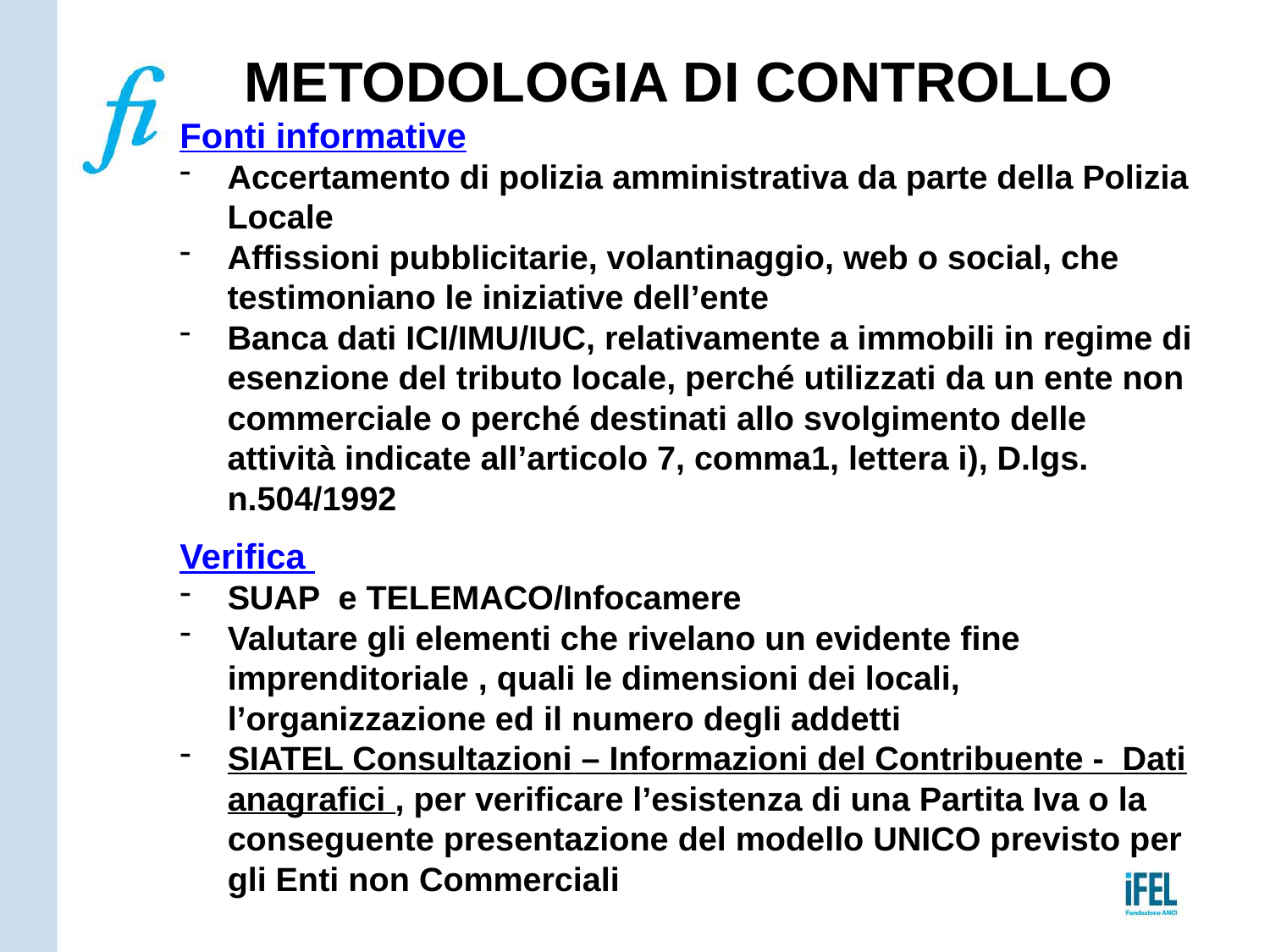

METODOLOGIA DI CONTROLLO
Fonti informative
Accertamento di polizia amministrativa da parte della Polizia Locale
Affissioni pubblicitarie, volantinaggio, web o social, che testimoniano le iniziative dell’ente
Banca dati ICI/IMU/IUC, relativamente a immobili in regime di esenzione del tributo locale, perché utilizzati da un ente non commerciale o perché destinati allo svolgimento delle attività indicate all’articolo 7, comma1, lettera i), D.lgs. n.504/1992

Verifica
SUAP  e TELEMACO/Infocamere
Valutare gli elementi che rivelano un evidente fine imprenditoriale , quali le dimensioni dei locali, l’organizzazione ed il numero degli addetti
SIATEL Consultazioni – Informazioni del Contribuente -  Dati anagrafici , per verificare l’esistenza di una Partita Iva o la conseguente presentazione del modello UNICO previsto per gli Enti non Commerciali